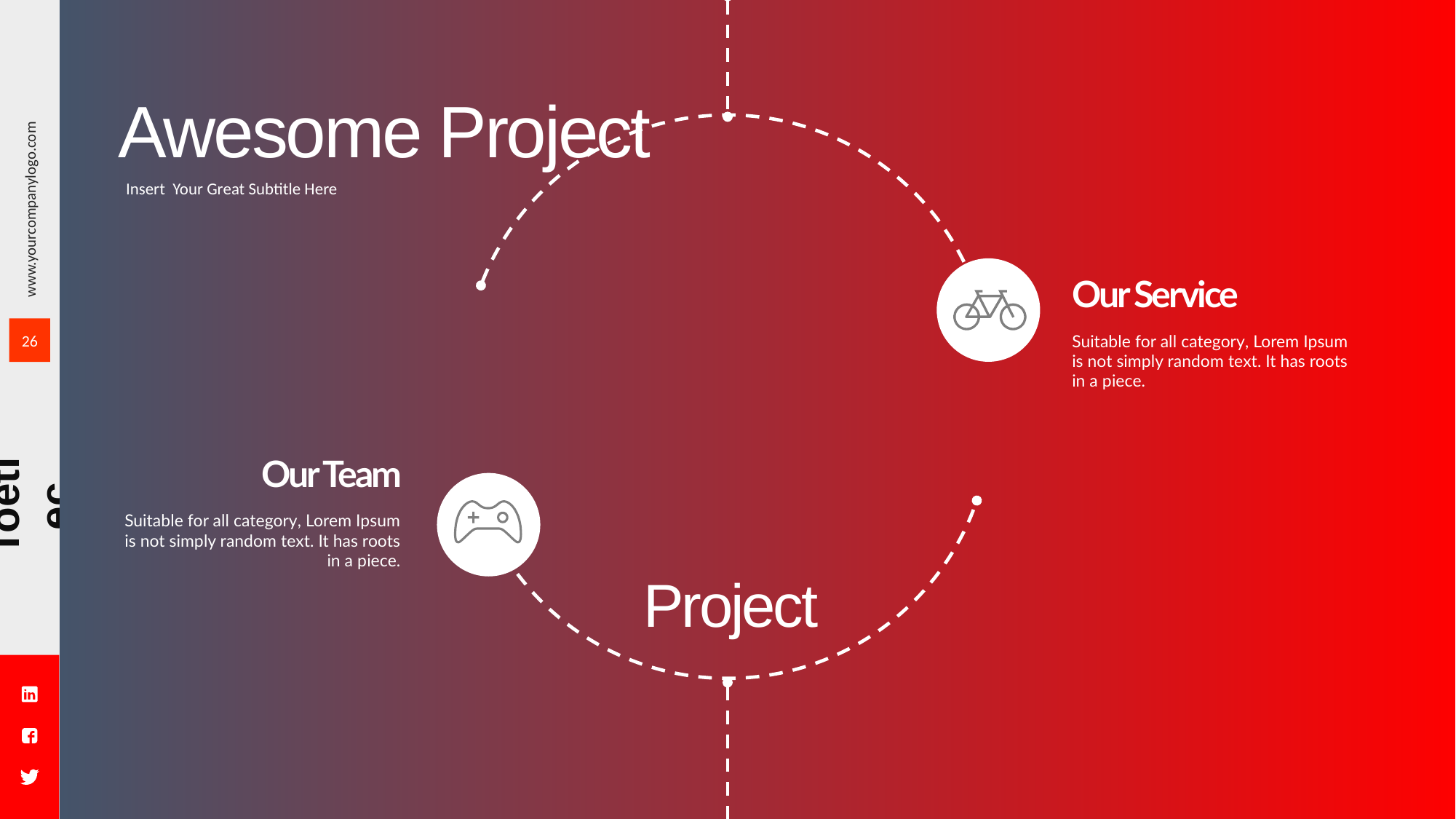

Awesome Project

Insert  Your Great Subtitle Here

Our Service
Suitable for all category, Lorem Ipsum is not simply random text. It has roots in a piece.

26
Our Team
Suitable for all category, Lorem Ipsum is not simply random text. It has roots in a piece.

Project